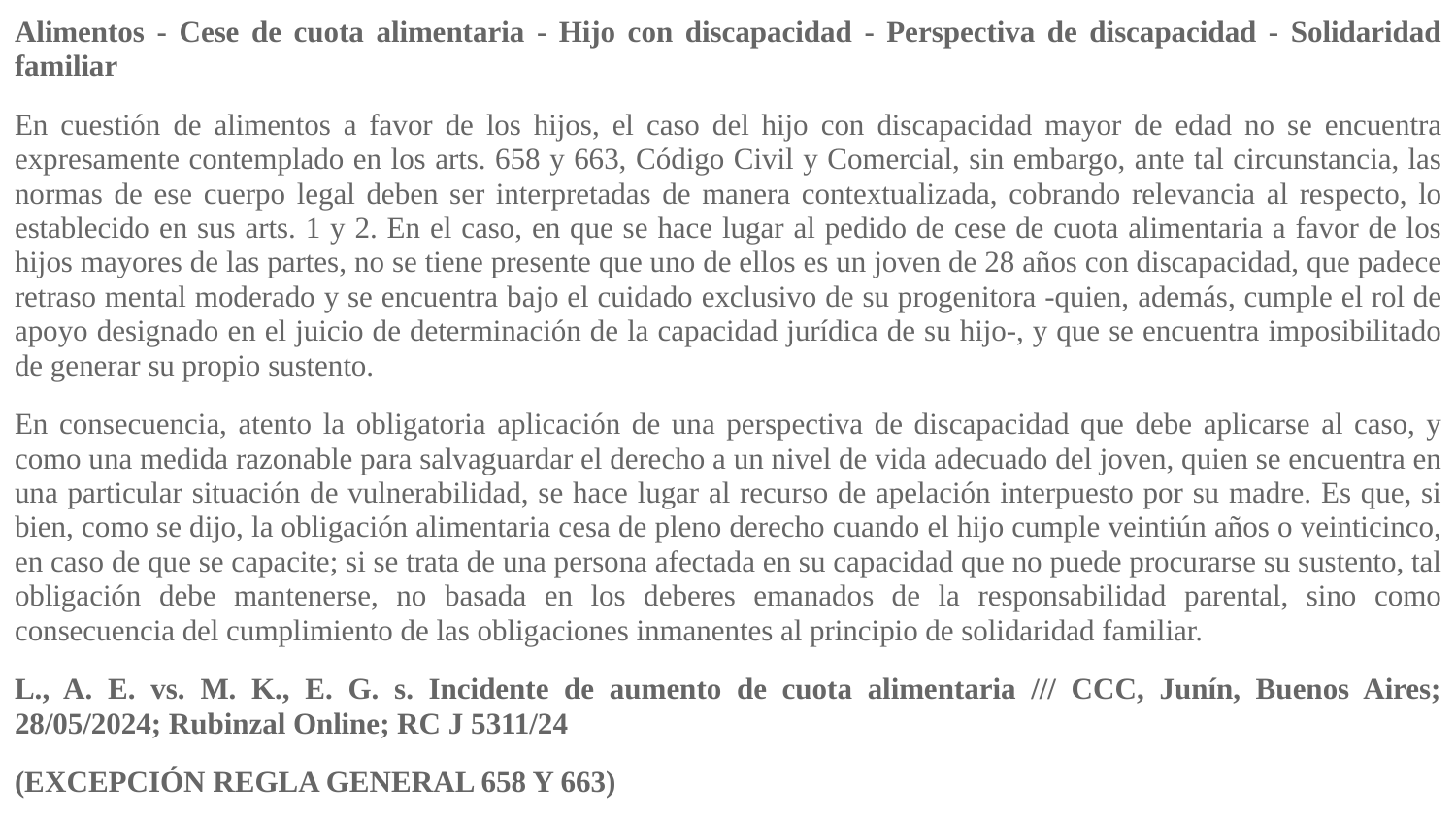

Alimentos - Cese de cuota alimentaria - Hijo con discapacidad - Perspectiva de discapacidad - Solidaridad familiar
En cuestión de alimentos a favor de los hijos, el caso del hijo con discapacidad mayor de edad no se encuentra expresamente contemplado en los arts. 658 y 663, Código Civil y Comercial, sin embargo, ante tal circunstancia, las normas de ese cuerpo legal deben ser interpretadas de manera contextualizada, cobrando relevancia al respecto, lo establecido en sus arts. 1 y 2. En el caso, en que se hace lugar al pedido de cese de cuota alimentaria a favor de los hijos mayores de las partes, no se tiene presente que uno de ellos es un joven de 28 años con discapacidad, que padece retraso mental moderado y se encuentra bajo el cuidado exclusivo de su progenitora -quien, además, cumple el rol de apoyo designado en el juicio de determinación de la capacidad jurídica de su hijo-, y que se encuentra imposibilitado de generar su propio sustento.
En consecuencia, atento la obligatoria aplicación de una perspectiva de discapacidad que debe aplicarse al caso, y como una medida razonable para salvaguardar el derecho a un nivel de vida adecuado del joven, quien se encuentra en una particular situación de vulnerabilidad, se hace lugar al recurso de apelación interpuesto por su madre. Es que, si bien, como se dijo, la obligación alimentaria cesa de pleno derecho cuando el hijo cumple veintiún años o veinticinco, en caso de que se capacite; si se trata de una persona afectada en su capacidad que no puede procurarse su sustento, tal obligación debe mantenerse, no basada en los deberes emanados de la responsabilidad parental, sino como consecuencia del cumplimiento de las obligaciones inmanentes al principio de solidaridad familiar.
L., A. E. vs. M. K., E. G. s. Incidente de aumento de cuota alimentaria /// CCC, Junín, Buenos Aires; 28/05/2024; Rubinzal Online; RC J 5311/24
(EXCEPCIÓN REGLA GENERAL 658 Y 663)